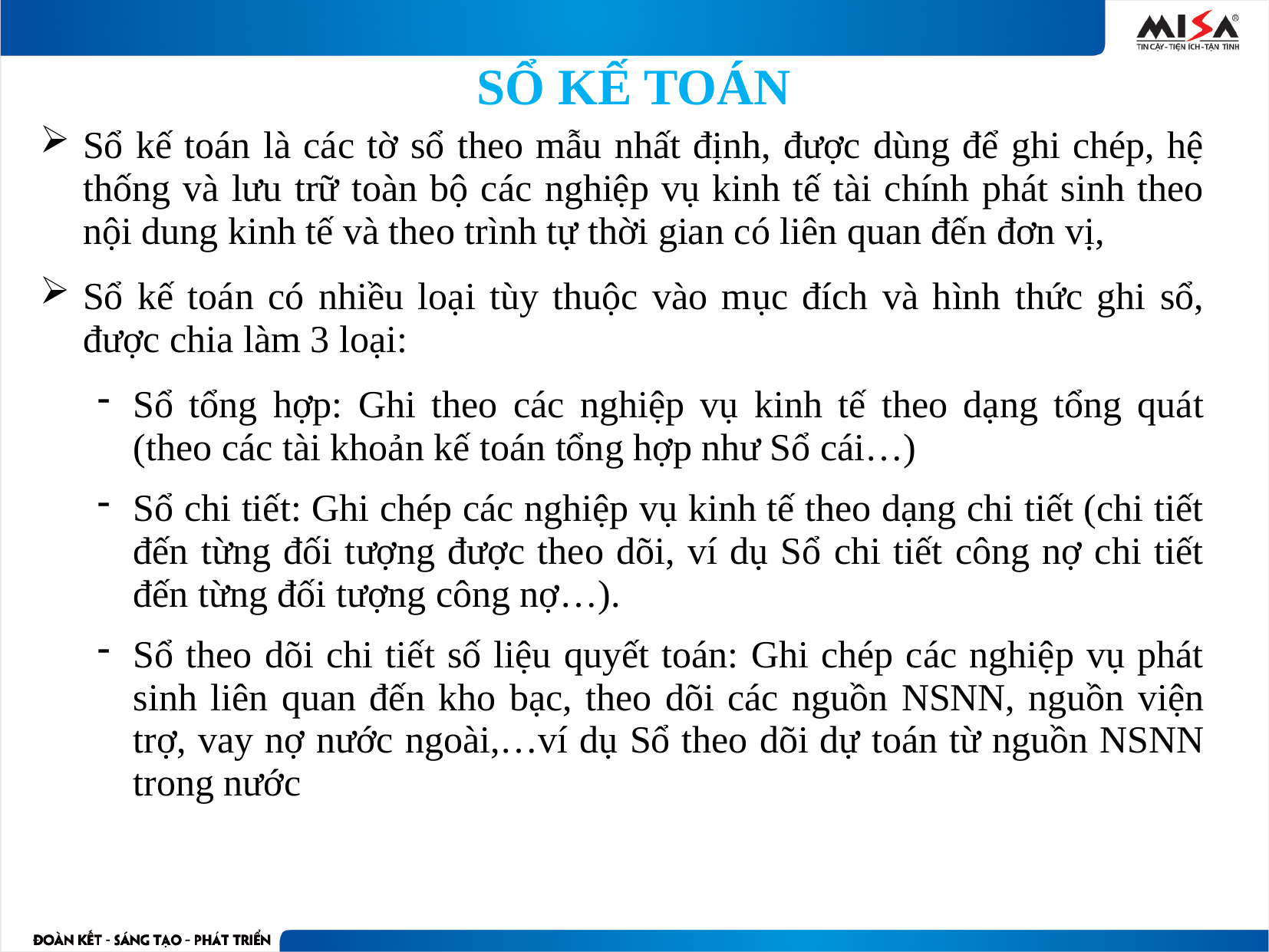

# SỔ KẾ TOÁN
Sổ kế toán là các tờ sổ theo mẫu nhất định, được dùng để ghi chép, hệ thống và lưu trữ toàn bộ các nghiệp vụ kinh tế tài chính phát sinh theo nội dung kinh tế và theo trình tự thời gian có liên quan đến đơn vị,
Sổ kế toán có nhiều loại tùy thuộc vào mục đích và hình thức ghi sổ, được chia làm 3 loại:
Sổ tổng hợp: Ghi theo các nghiệp vụ kinh tế theo dạng tổng quát (theo các tài khoản kế toán tổng hợp như Sổ cái…)
Sổ chi tiết: Ghi chép các nghiệp vụ kinh tế theo dạng chi tiết (chi tiết đến từng đối tượng được theo dõi, ví dụ Sổ chi tiết công nợ chi tiết đến từng đối tượng công nợ…).
Sổ theo dõi chi tiết số liệu quyết toán: Ghi chép các nghiệp vụ phát sinh liên quan đến kho bạc, theo dõi các nguồn NSNN, nguồn viện trợ, vay nợ nước ngoài,…ví dụ Sổ theo dõi dự toán từ nguồn NSNN trong nước